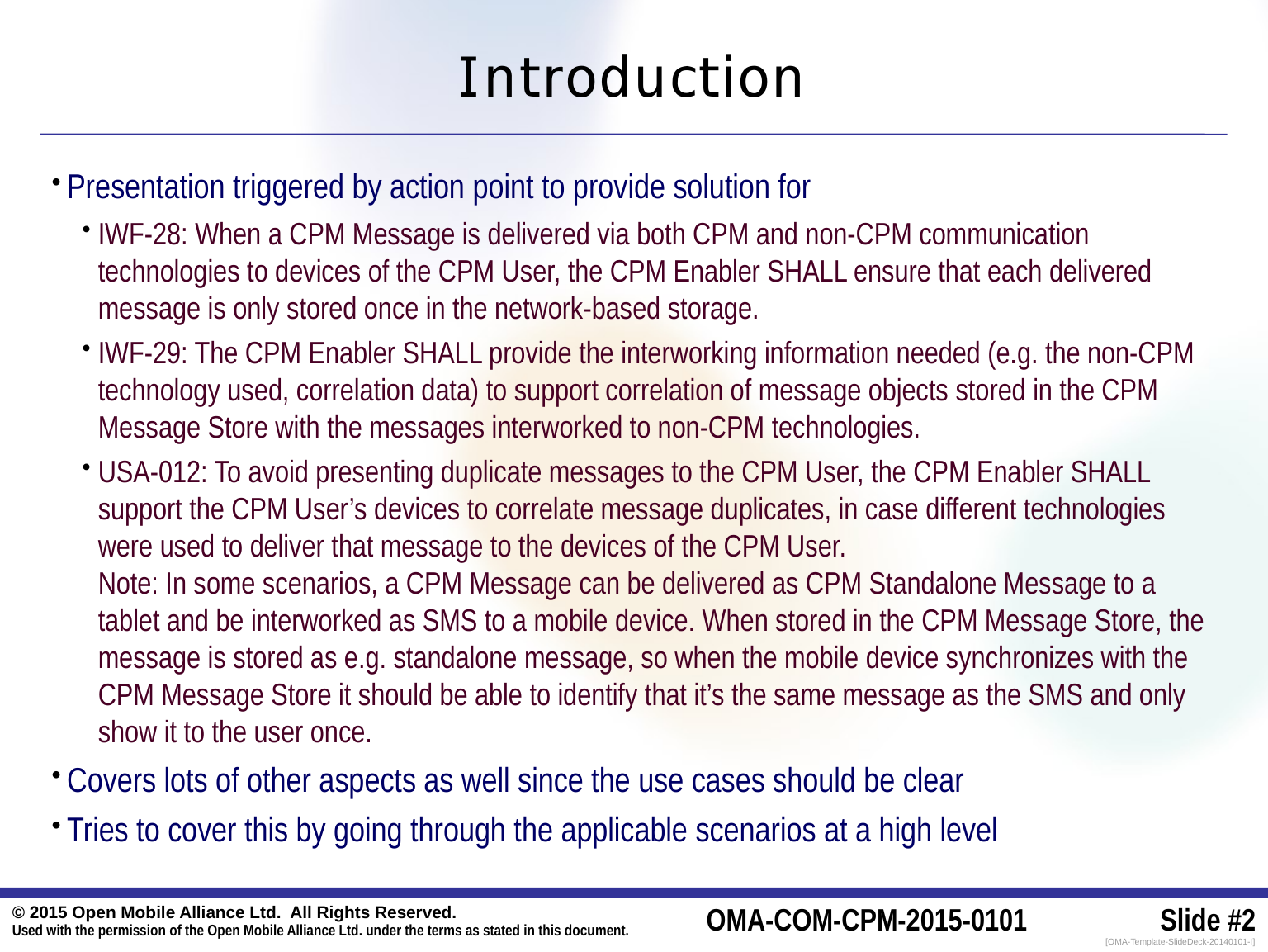

# Introduction
Presentation triggered by action point to provide solution for
IWF-28: When a CPM Message is delivered via both CPM and non-CPM communication technologies to devices of the CPM User, the CPM Enabler SHALL ensure that each delivered message is only stored once in the network-based storage.
IWF-29: The CPM Enabler SHALL provide the interworking information needed (e.g. the non-CPM technology used, correlation data) to support correlation of message objects stored in the CPM Message Store with the messages interworked to non-CPM technologies.
USA-012: To avoid presenting duplicate messages to the CPM User, the CPM Enabler SHALL support the CPM User’s devices to correlate message duplicates, in case different technologies were used to deliver that message to the devices of the CPM User.
Note: In some scenarios, a CPM Message can be delivered as CPM Standalone Message to a tablet and be interworked as SMS to a mobile device. When stored in the CPM Message Store, the message is stored as e.g. standalone message, so when the mobile device synchronizes with the CPM Message Store it should be able to identify that it’s the same message as the SMS and only show it to the user once.
Covers lots of other aspects as well since the use cases should be clear
Tries to cover this by going through the applicable scenarios at a high level